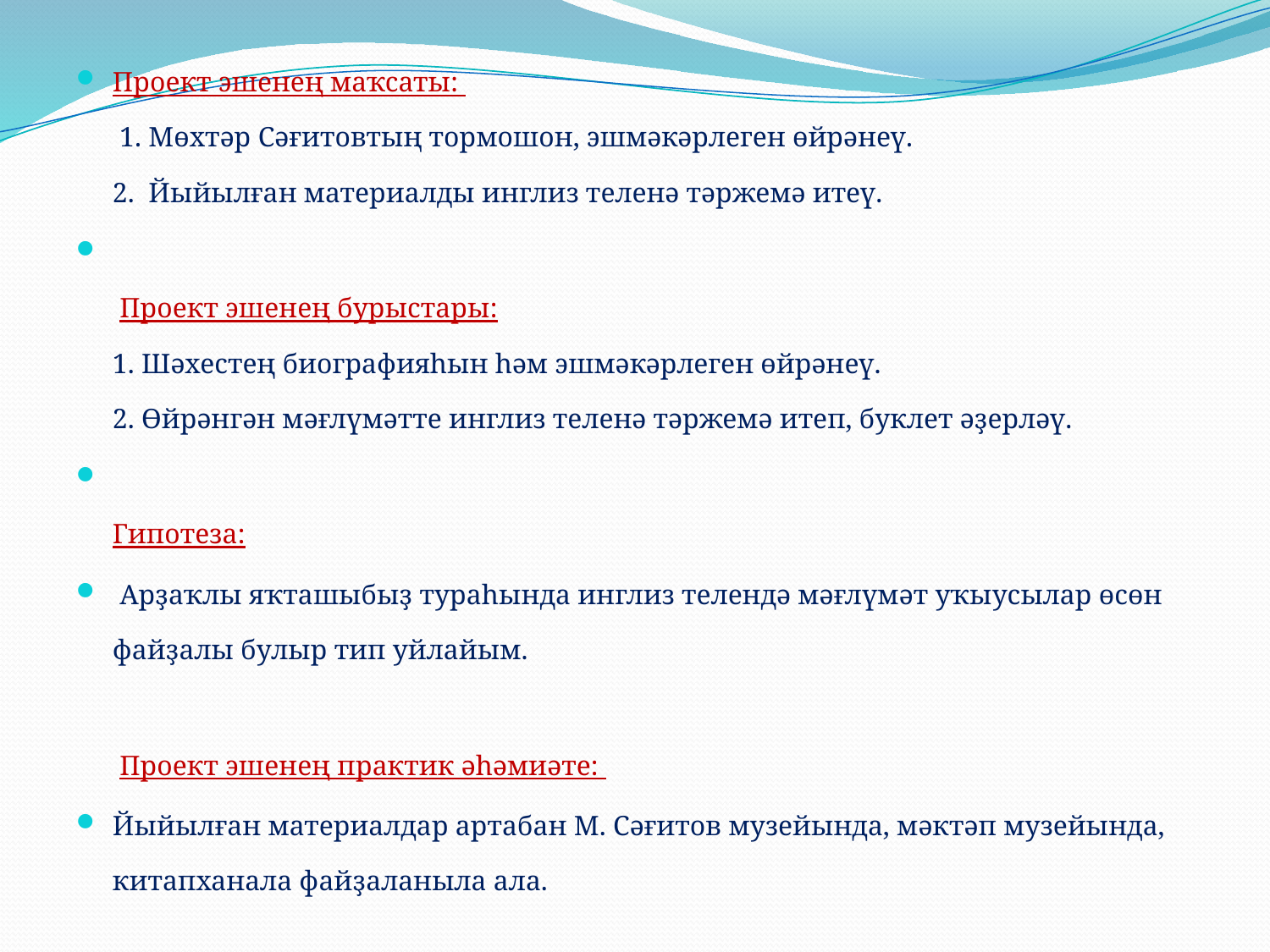

Проект эшенең маҡсаты:
 1. Мөхтәр Сәғитовтың тормошон, эшмәкәрлеген өйрәнеү.
2.  Йыйылған материалды инглиз теленә тәржемә итеү.
 Проект эшенең бурыстары:
1. Шәхестең биографияһын һәм эшмәкәрлеген өйрәнеү.
2. Өйрәнгән мәғлүмәтте инглиз теленә тәржемә итеп, буклет әҙерләү.
Гипотеза:
 Арҙаҡлы яҡташыбыҙ тураһында инглиз телендә мәғлүмәт уҡыусылар өсөн файҙалы булыр тип уйлайым.
 Проект эшенең практик әһәмиәте:
Йыйылған материалдар артабан М. Сәғитов музейында, мәктәп музейында, китапханала файҙаланыла ала.